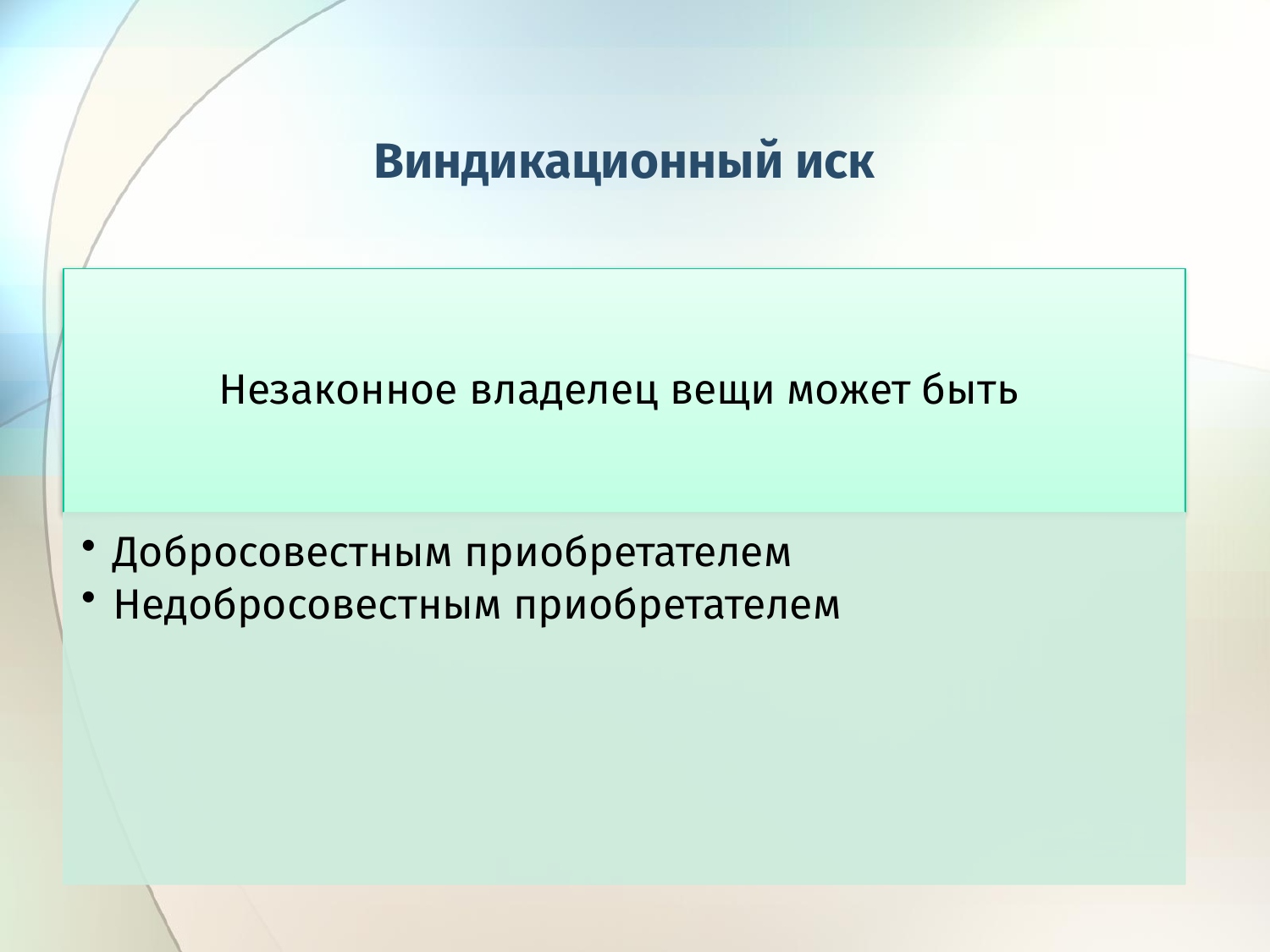

# Виндикационный иск
Незаконное владелец вещи может быть
Добросовестным приобретателем
Недобросовестным приобретателем